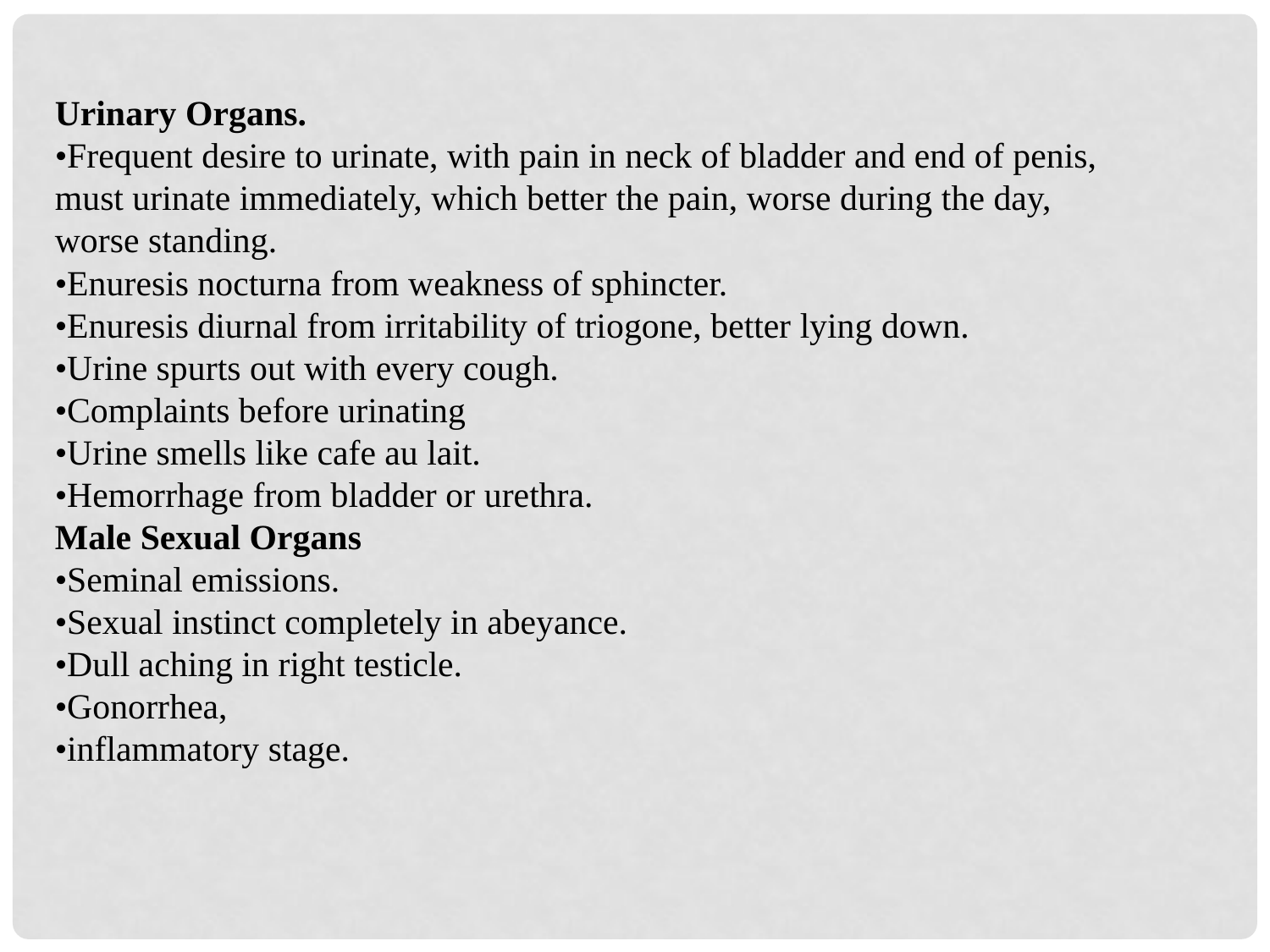

Urinary Organs.
•Frequent desire to urinate, with pain in neck of bladder and end of penis, must urinate immediately, which better the pain, worse during the day, worse standing.
•Enuresis nocturna from weakness of sphincter.
•Enuresis diurnal from irritability of triogone, better lying down.
•Urine spurts out with every cough.
•Complaints before urinating
•Urine smells like cafe au lait.
•Hemorrhage from bladder or urethra.
Male Sexual Organs
•Seminal emissions.
•Sexual instinct completely in abeyance.
•Dull aching in right testicle.
•Gonorrhea,
•inflammatory stage.